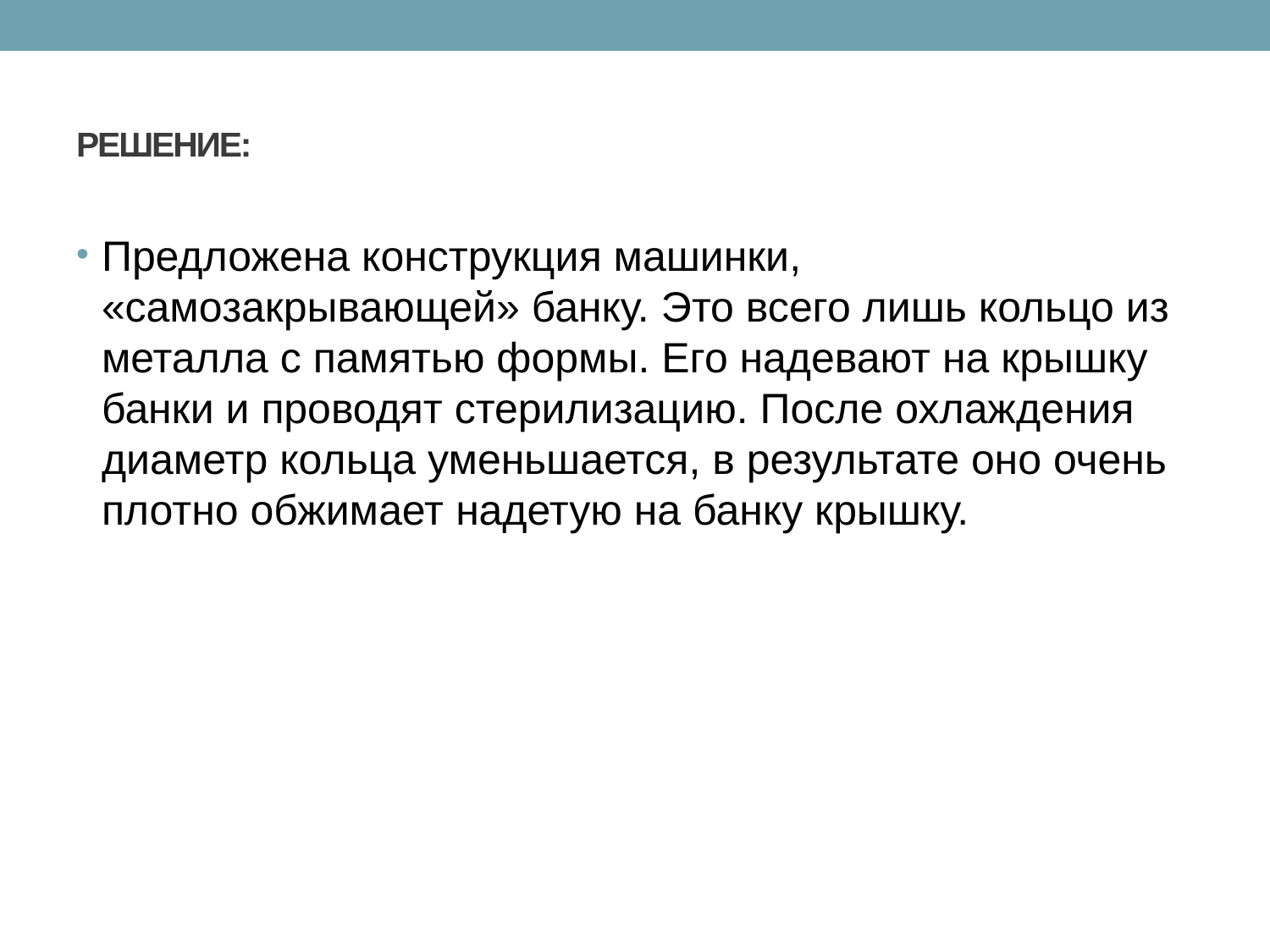

# РЕШЕНИЕ:
Предложена конструкция машинки, «самозакрывающей» банку. Это всего лишь кольцо из металла с памятью формы. Его надевают на крышку банки и проводят стерилизацию. После охлаждения диаметр кольца уменьшается, в результате оно очень плотно обжимает надетую на банку крышку.